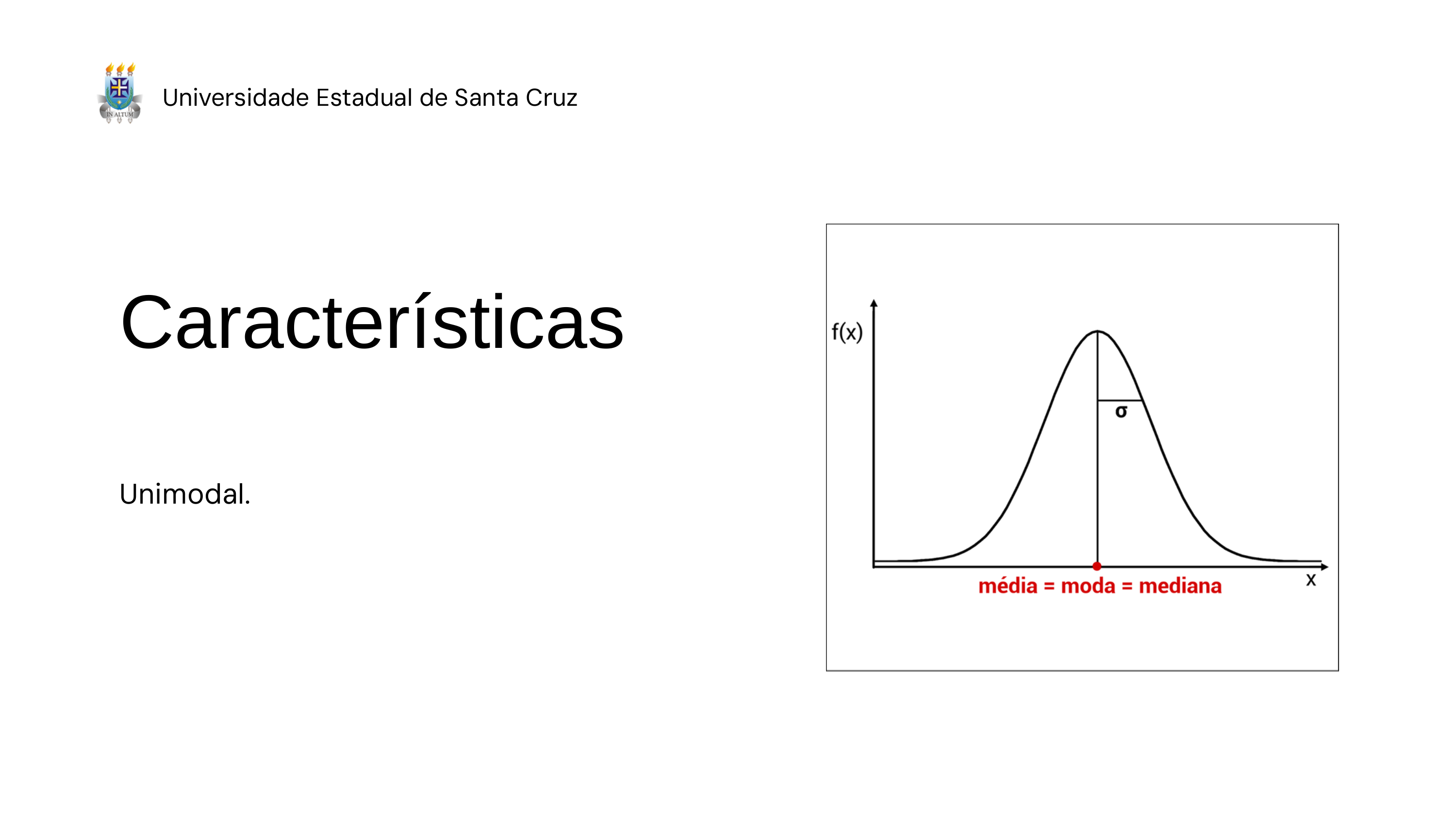

Universidade Estadual de Santa Cruz

Características

Unimodal.